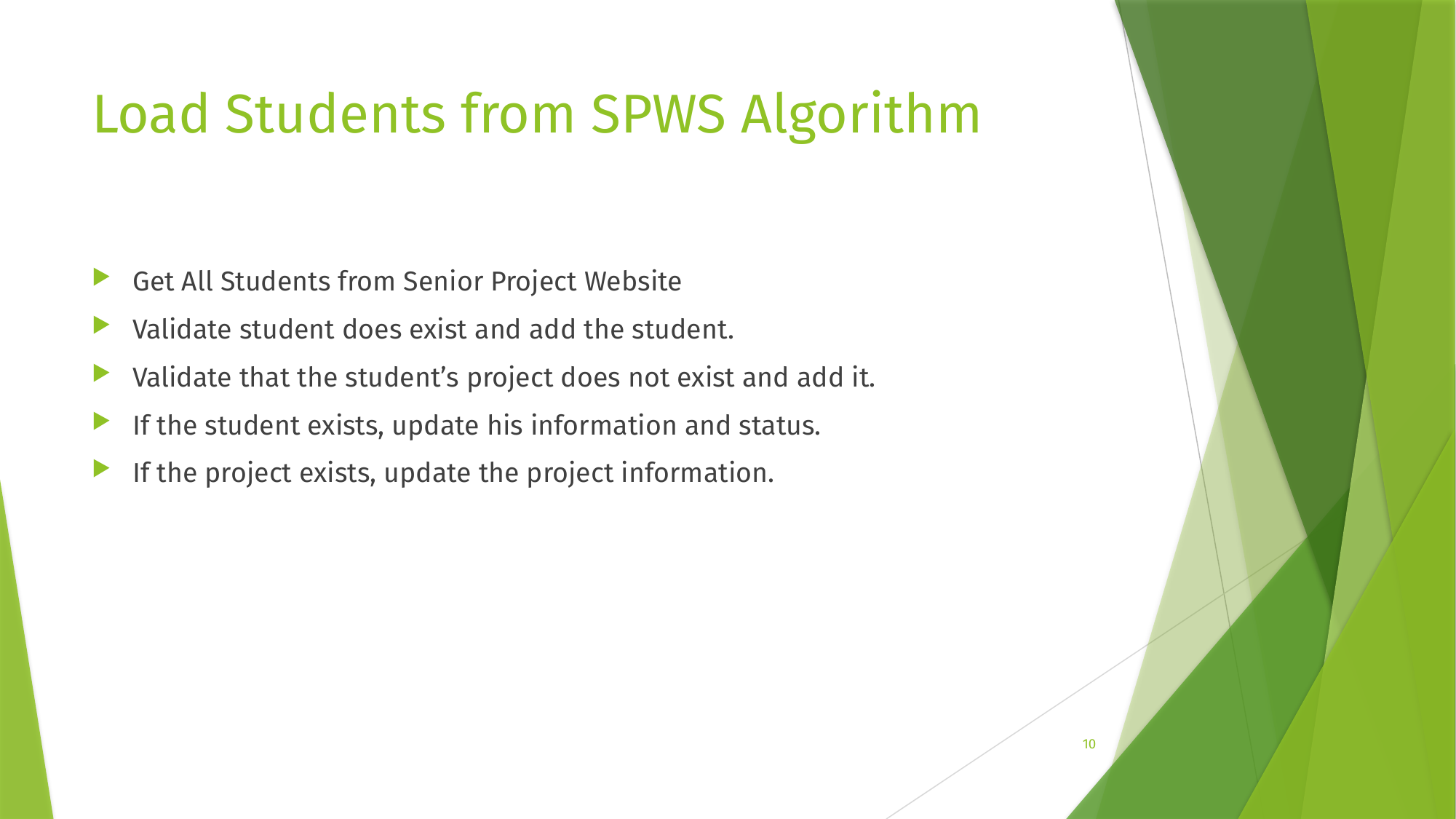

# Load Students from SPWS Algorithm
Get All Students from Senior Project Website
Validate student does exist and add the student.
Validate that the student’s project does not exist and add it.
If the student exists, update his information and status.
If the project exists, update the project information.

10